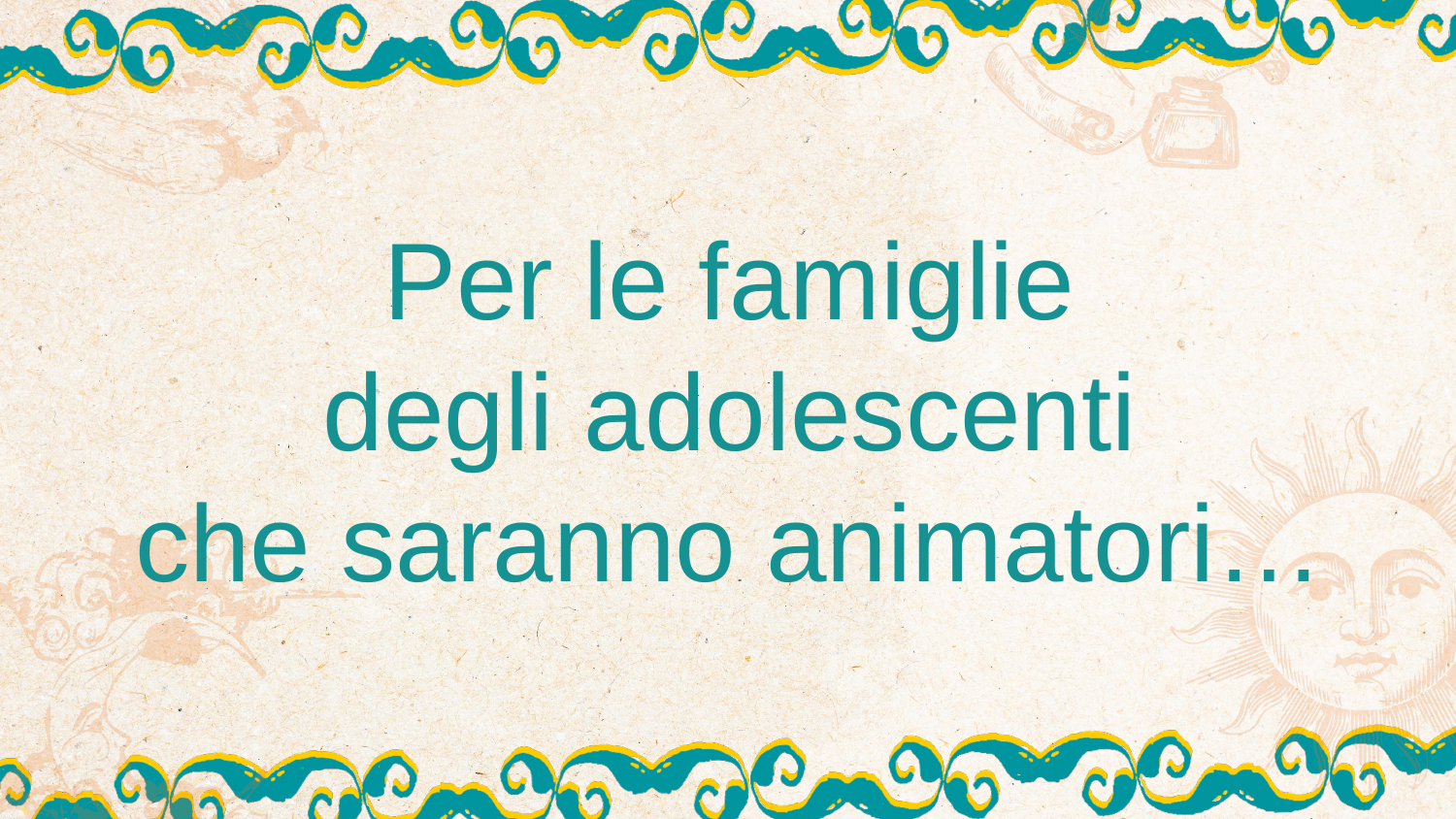

Per le famiglie
degli adolescenti
che saranno animatori…